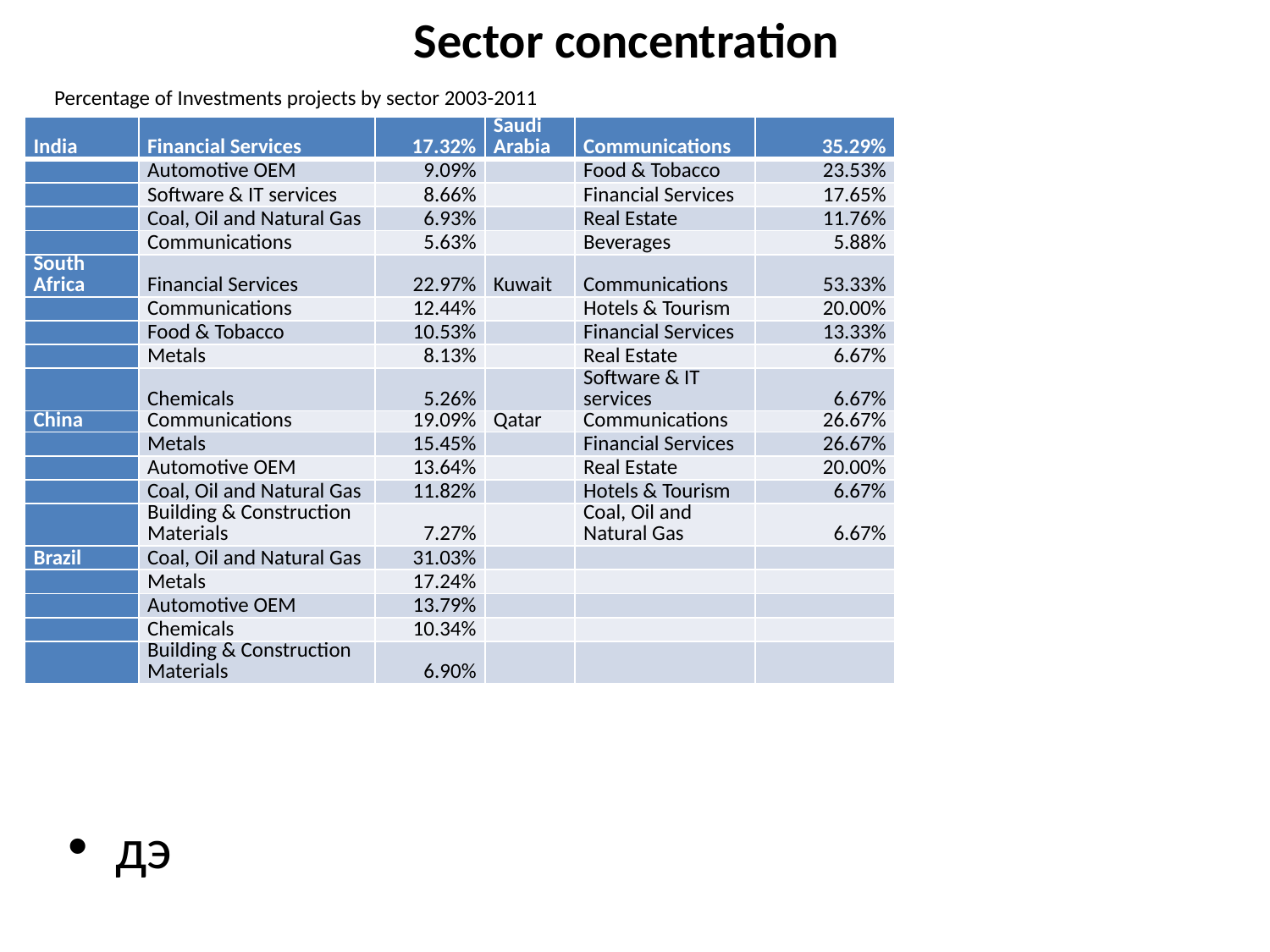

# Sector concentration
Percentage of Investments projects by sector 2003-2011
| India | Financial Services | 17.32% | Saudi Arabia | Communications | 35.29% |
| --- | --- | --- | --- | --- | --- |
|  | Automotive OEM | 9.09% |  | Food & Tobacco | 23.53% |
|  | Software & IT services | 8.66% |  | Financial Services | 17.65% |
|  | Coal, Oil and Natural Gas | 6.93% |  | Real Estate | 11.76% |
|  | Communications | 5.63% |  | Beverages | 5.88% |
| South Africa | Financial Services | 22.97% | Kuwait | Communications | 53.33% |
|  | Communications | 12.44% |  | Hotels & Tourism | 20.00% |
|  | Food & Tobacco | 10.53% |  | Financial Services | 13.33% |
|  | Metals | 8.13% |  | Real Estate | 6.67% |
|  | Chemicals | 5.26% |  | Software & IT services | 6.67% |
| China | Communications | 19.09% | Qatar | Communications | 26.67% |
|  | Metals | 15.45% |  | Financial Services | 26.67% |
|  | Automotive OEM | 13.64% |  | Real Estate | 20.00% |
|  | Coal, Oil and Natural Gas | 11.82% |  | Hotels & Tourism | 6.67% |
|  | Building & Construction Materials | 7.27% |  | Coal, Oil and Natural Gas | 6.67% |
| Brazil | Coal, Oil and Natural Gas | 31.03% |  |  |  |
|  | Metals | 17.24% |  |  |  |
|  | Automotive OEM | 13.79% |  |  |  |
|  | Chemicals | 10.34% |  |  |  |
|  | Building & Construction Materials | 6.90% |  |  |  |
дэ